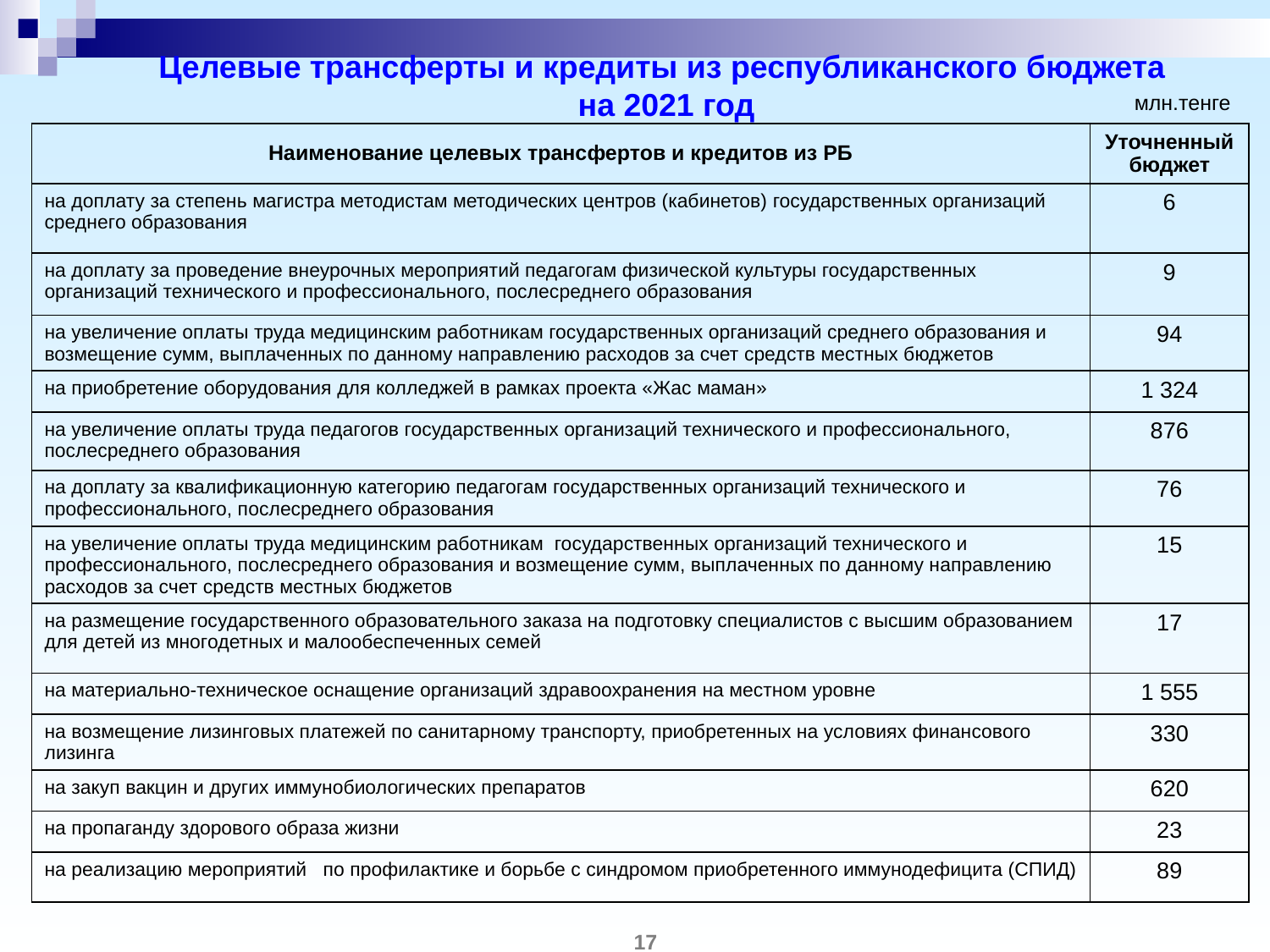

Целевые трансферты и кредиты из республиканского бюджета
на 2021 год
млн.тенге
| Наименование целевых трансфертов и кредитов из РБ | Уточненный бюджет |
| --- | --- |
| на доплату за степень магистра методистам методических центров (кабинетов) государственных организаций среднего образования | 6 |
| на доплату за проведение внеурочных мероприятий педагогам физической культуры государственных организаций технического и профессионального, послесреднего образования | 9 |
| на увеличение оплаты труда медицинским работникам государственных организаций среднего образования и возмещение сумм, выплаченных по данному направлению расходов за счет средств местных бюджетов | 94 |
| на приобретение оборудования для колледжей в рамках проекта «Жас маман» | 1 324 |
| на увеличение оплаты труда педагогов государственных организаций технического и профессионального, послесреднего образования | 876 |
| на доплату за квалификационную категорию педагогам государственных организаций технического и профессионального, послесреднего образования | 76 |
| на увеличение оплаты труда медицинским работникам государственных организаций технического и профессионального, послесреднего образования и возмещение сумм, выплаченных по данному направлению расходов за счет средств местных бюджетов | 15 |
| на размещение государственного образовательного заказа на подготовку специалистов с высшим образованием для детей из многодетных и малообеспеченных семей | 17 |
| на материально-техническое оснащение организаций здравоохранения на местном уровне | 1 555 |
| на возмещение лизинговых платежей по санитарному транспорту, приобретенных на условиях финансового лизинга | 330 |
| на закуп вакцин и других иммунобиологических препаратов | 620 |
| на пропаганду здорового образа жизни | 23 |
| на реализацию мероприятий по профилактике и борьбе с синдромом приобретенного иммунодефицита (СПИД) | 89 |
17